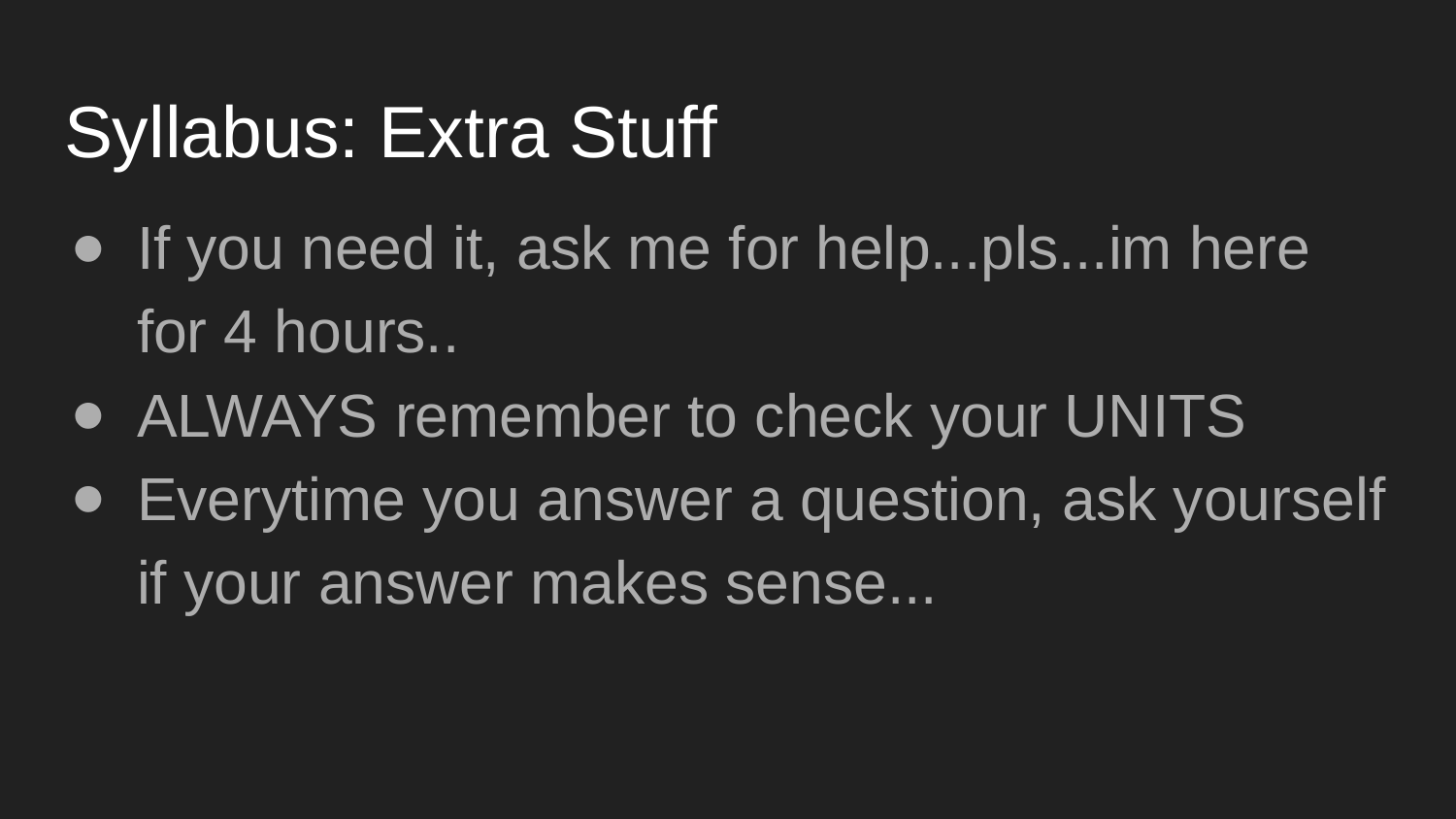

# Syllabus: Extra Stuff
If you need it, ask me for help...pls...im here for 4 hours..
ALWAYS remember to check your UNITS
Everytime you answer a question, ask yourself if your answer makes sense...